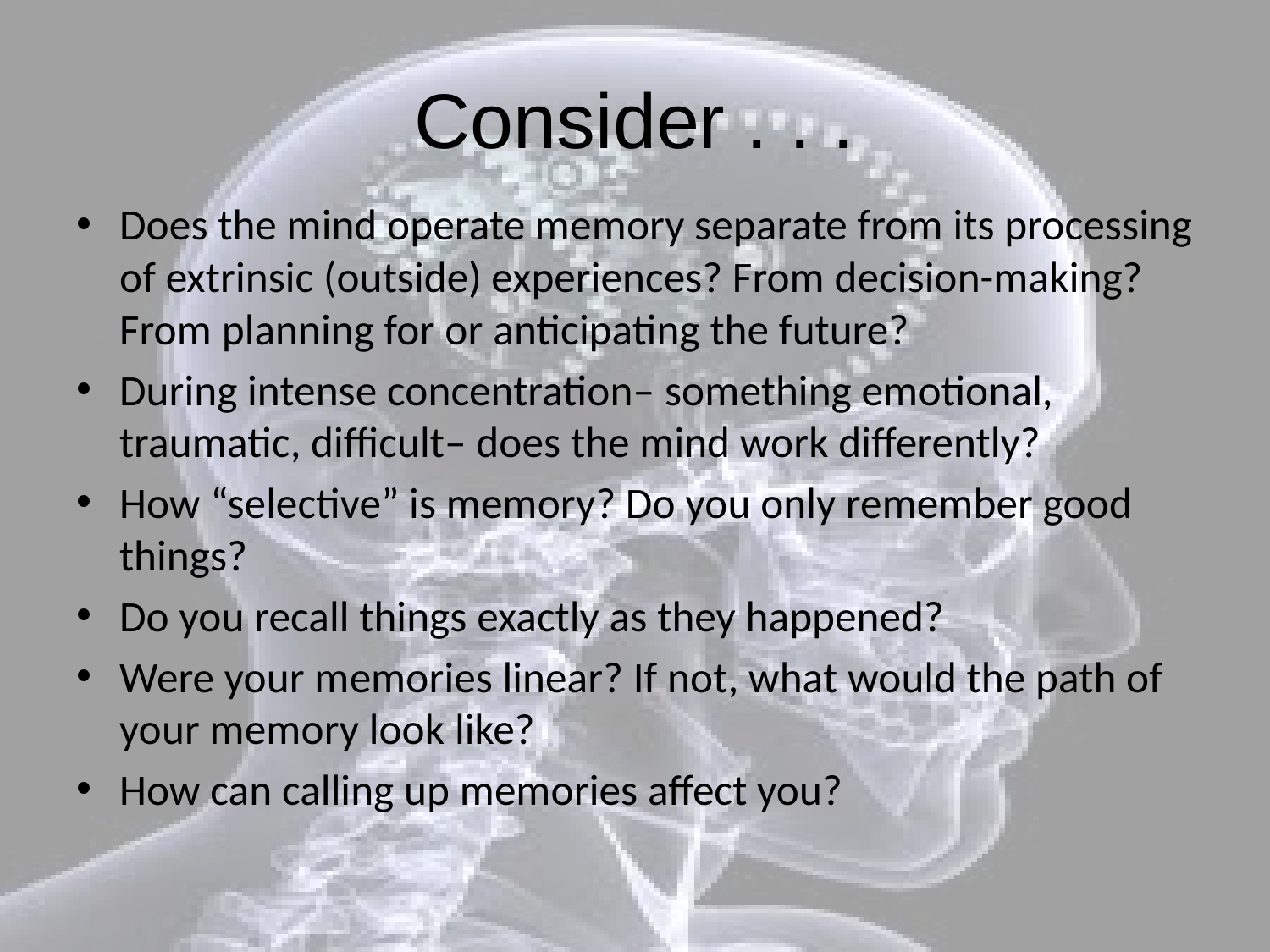

# Consider . . .
Does the mind operate memory separate from its processing of extrinsic (outside) experiences? From decision-making? From planning for or anticipating the future?
During intense concentration– something emotional, traumatic, difficult– does the mind work differently?
How “selective” is memory? Do you only remember good things?
Do you recall things exactly as they happened?
Were your memories linear? If not, what would the path of your memory look like?
How can calling up memories affect you?